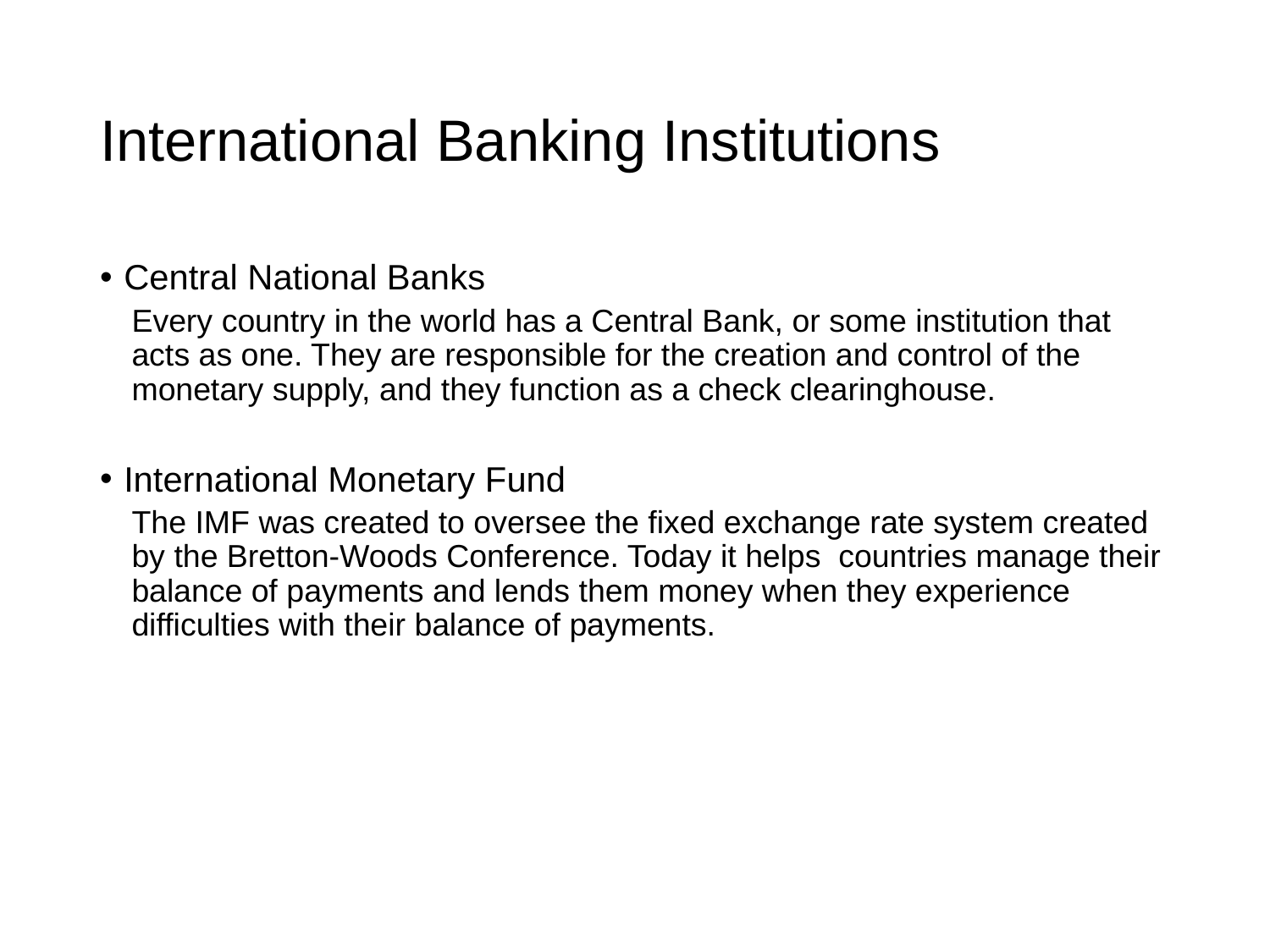

# International Banking Institutions
Central National Banks
Every country in the world has a Central Bank, or some institution that acts as one. They are responsible for the creation and control of the monetary supply, and they function as a check clearinghouse.

International Monetary Fund
The IMF was created to oversee the fixed exchange rate system created by the Bretton-Woods Conference. Today it helps  countries manage their balance of payments and lends them money when they experience difficulties with their balance of payments.